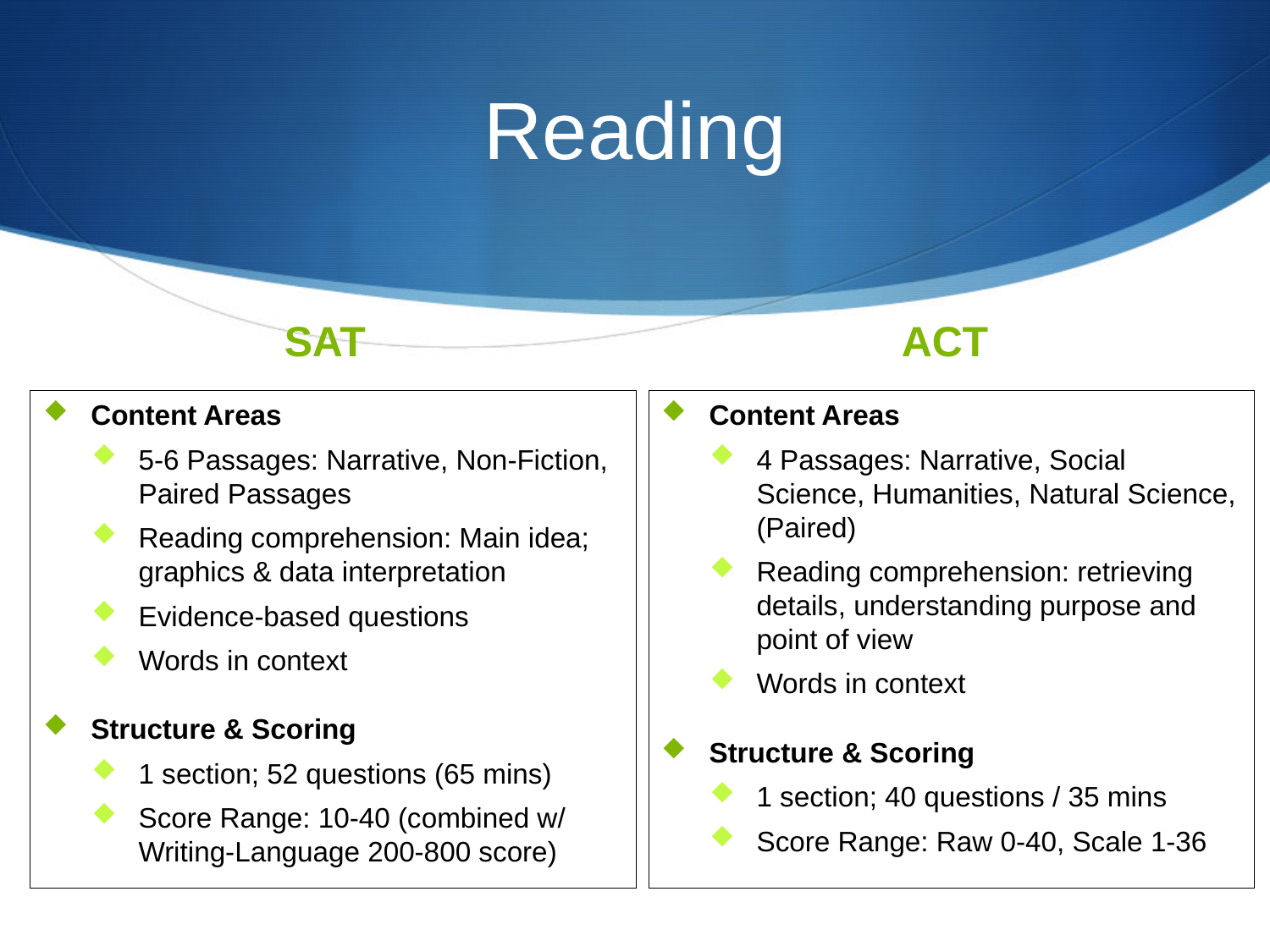

# Reading
ACT
SAT
Content Areas
5-6 Passages: Narrative, Non-Fiction, Paired Passages
Reading comprehension: Main idea; graphics & data interpretation
Evidence-based questions
Words in context
Structure & Scoring
1 section; 52 questions (65 mins)
Score Range: 10-40 (combined w/ Writing-Language 200-800 score)

Content Areas
4 Passages: Narrative, Social Science, Humanities, Natural Science, (Paired)
Reading comprehension: retrieving details, understanding purpose and point of view
Words in context
Structure & Scoring
1 section; 40 questions / 35 mins
Score Range: Raw 0-40, Scale 1-36